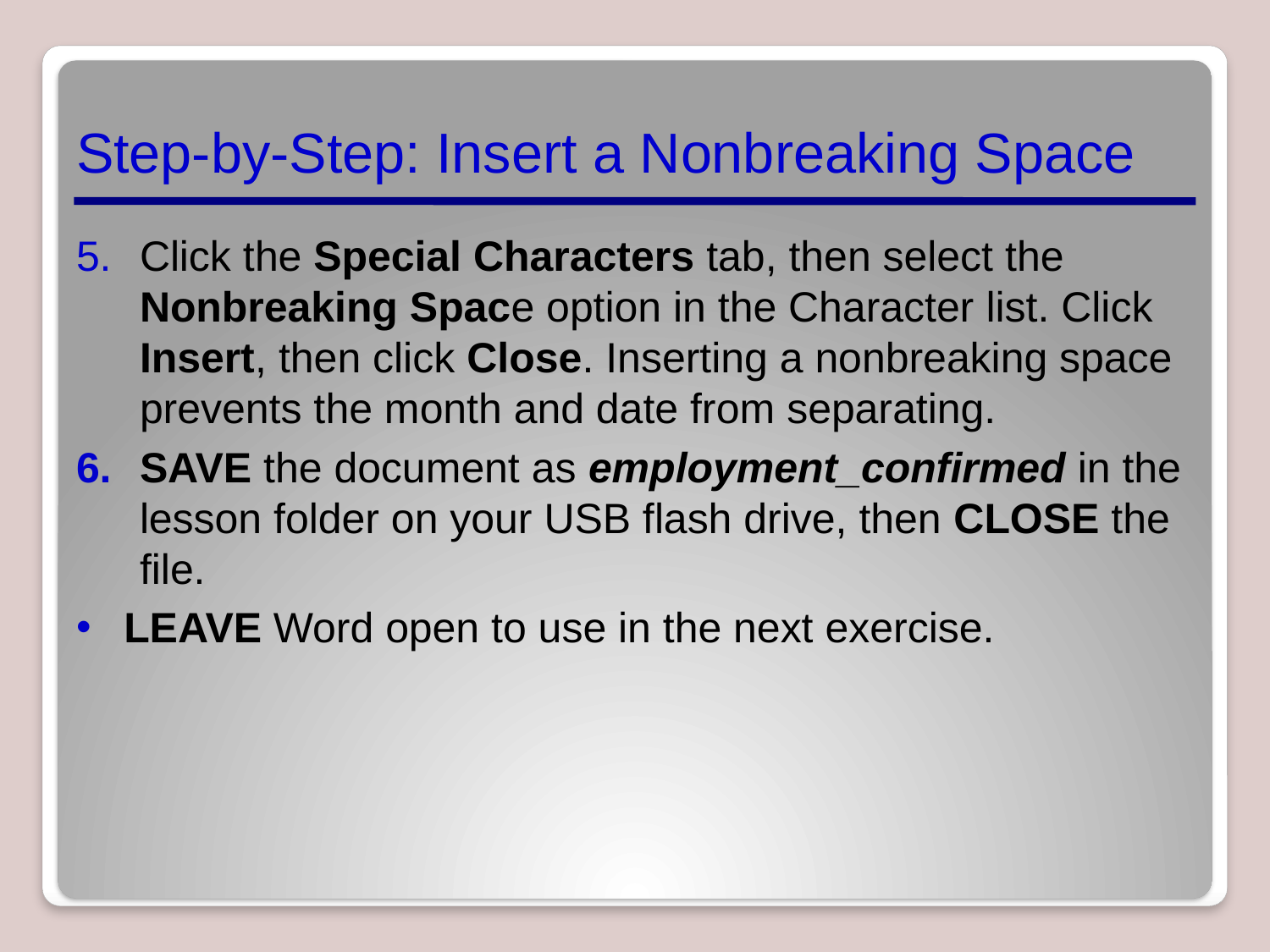

# Step-by-Step: Insert a Nonbreaking Space
Click the Special Characters tab, then select the Nonbreaking Space option in the Character list. Click Insert, then click Close. Inserting a nonbreaking space prevents the month and date from separating.
SAVE the document as employment_confirmed in the lesson folder on your USB flash drive, then CLOSE the file.
LEAVE Word open to use in the next exercise.